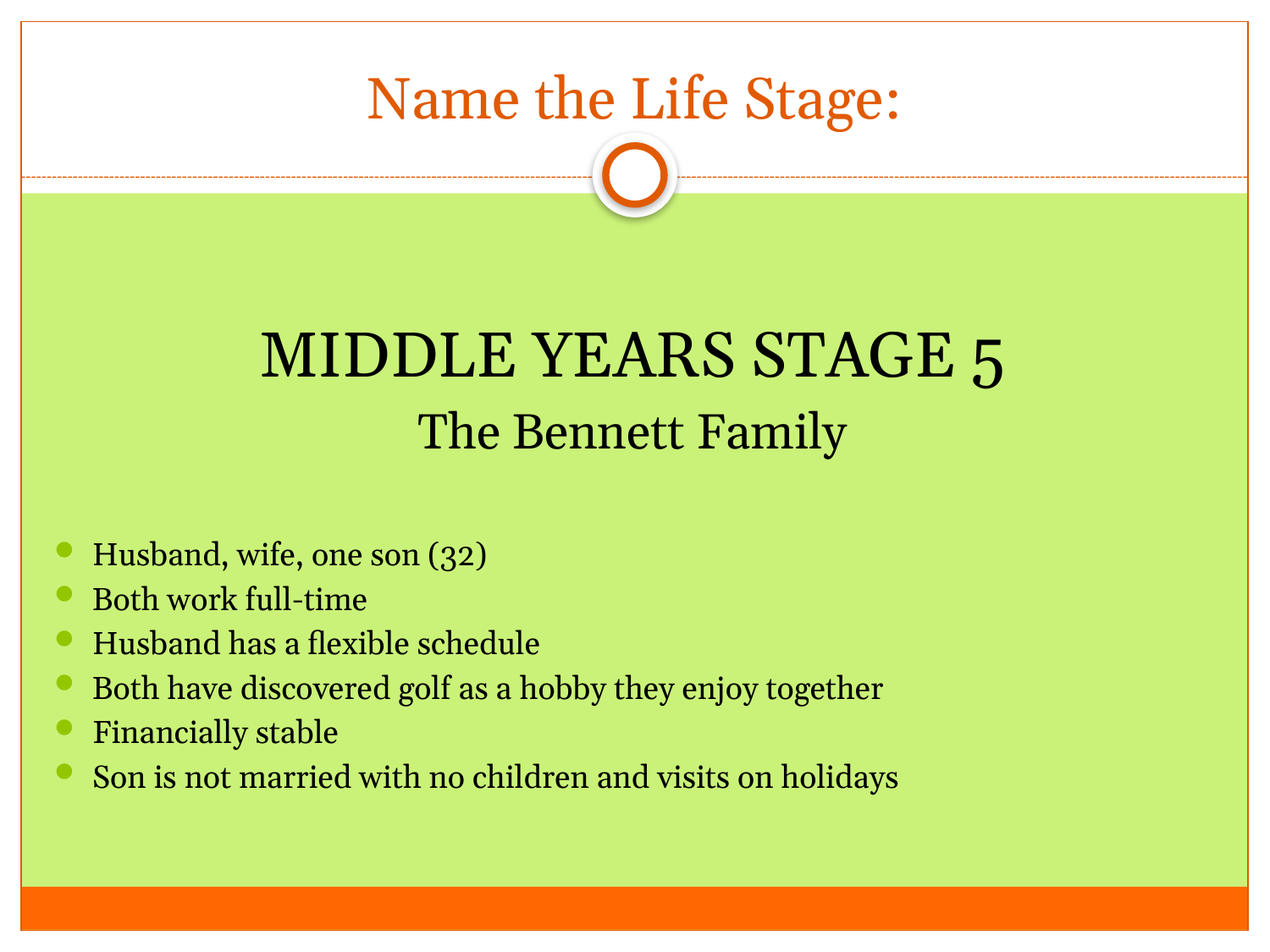

# Name the Life Stage:

MIDDLE YEARS STAGE 5
The Bennett Family

Husband, wife, one son (32)
Both work full-time
Husband has a flexible schedule
Both have discovered golf as a hobby they enjoy together
Financially stable
Son is not married with no children and visits on holidays